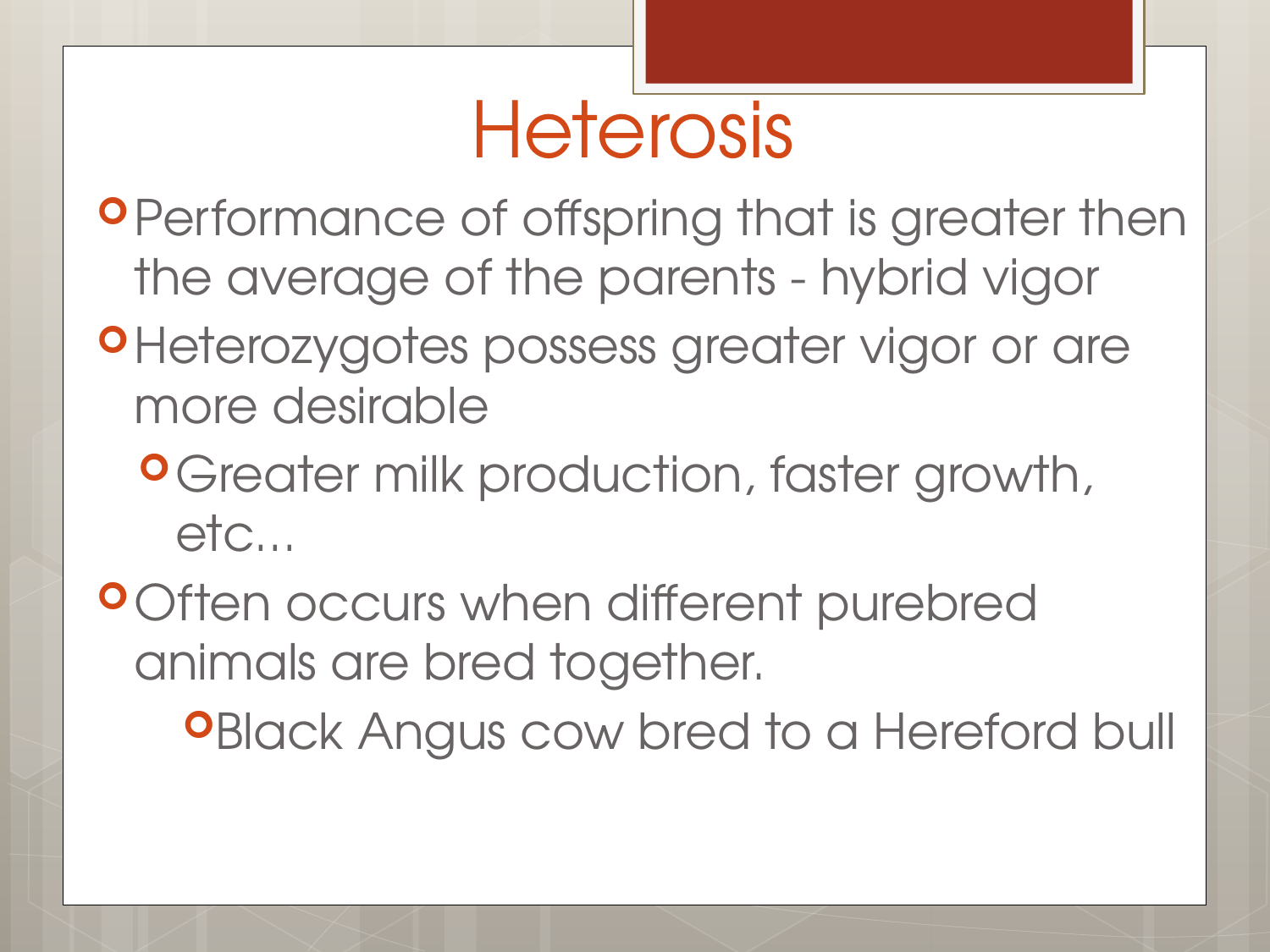

# Heterosis
Performance of offspring that is greater then the average of the parents - hybrid vigor
Heterozygotes possess greater vigor or are more desirable
Greater milk production, faster growth, etc…
Often occurs when different purebred animals are bred together.
Black Angus cow bred to a Hereford bull